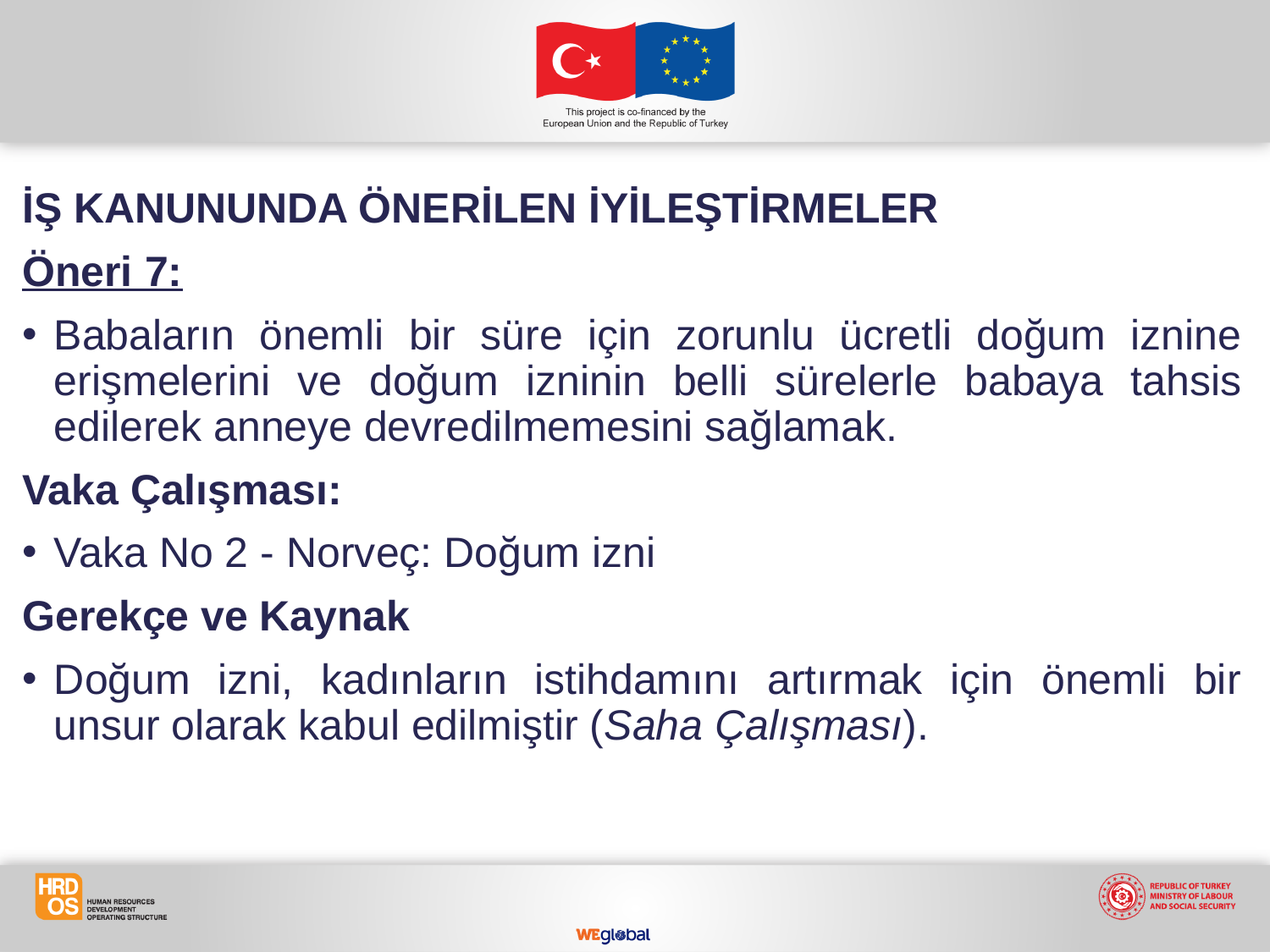

İŞ KANUNUNDA ÖNERİLEN İYİLEŞTİRMELER
Öneri 7:
Babaların önemli bir süre için zorunlu ücretli doğum iznine erişmelerini ve doğum izninin belli sürelerle babaya tahsis edilerek anneye devredilmemesini sağlamak.
Vaka Çalışması:
Vaka No 2 - Norveç: Doğum izni
Gerekçe ve Kaynak
Doğum izni, kadınların istihdamını artırmak için önemli bir unsur olarak kabul edilmiştir (Saha Çalışması).